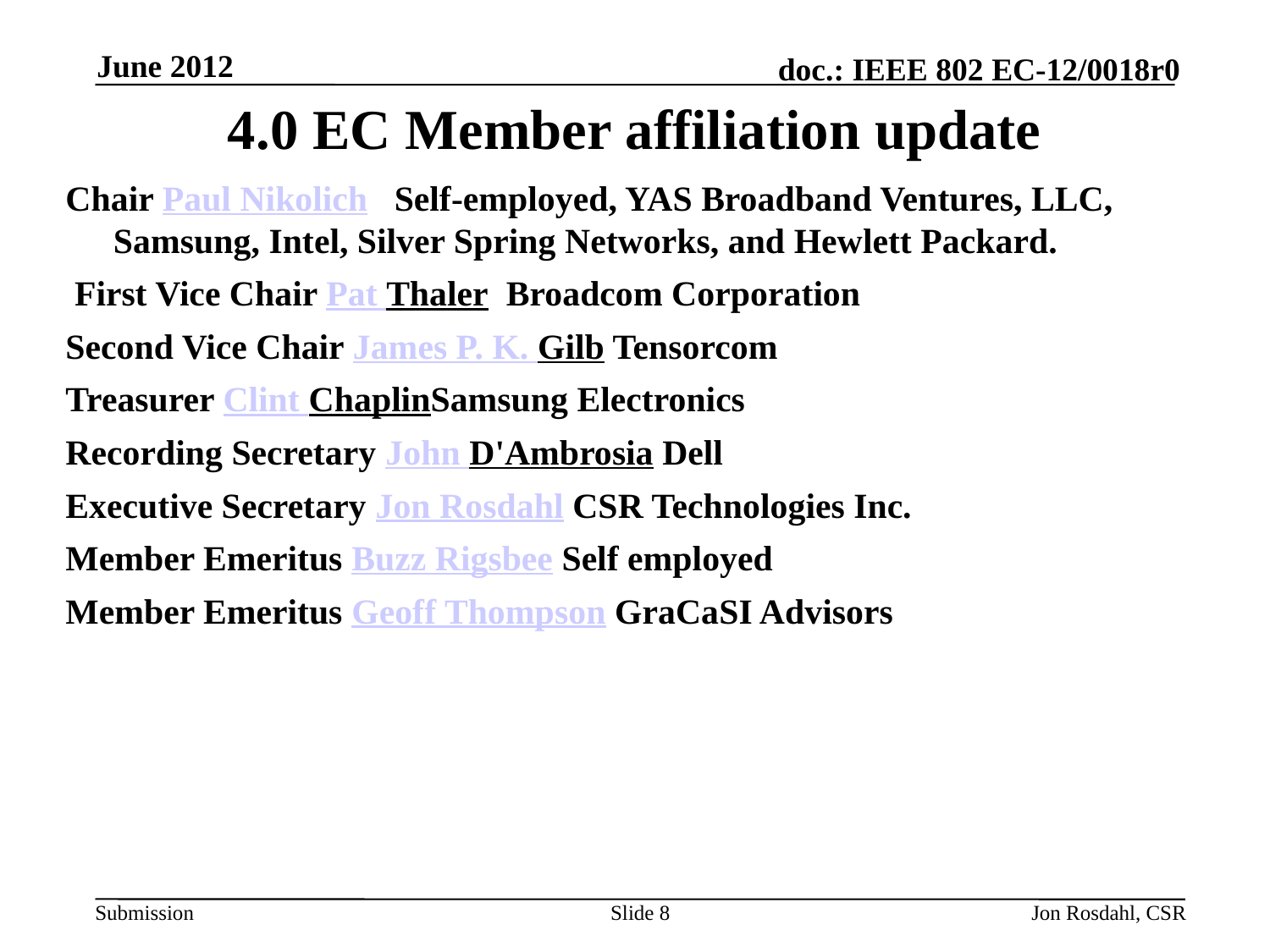

June 2012
# 4.0 EC Member affiliation update
Chair Paul Nikolich   Self-employed, YAS Broadband Ventures, LLC, Samsung, Intel, Silver Spring Networks, and Hewlett Packard.
 First Vice Chair Pat Thaler  Broadcom Corporation
Second Vice Chair James P. K. Gilb Tensorcom
Treasurer Clint ChaplinSamsung Electronics
Recording Secretary John D'Ambrosia Dell
Executive Secretary Jon Rosdahl CSR Technologies Inc.
Member Emeritus Buzz Rigsbee Self employed
Member Emeritus Geoff Thompson GraCaSI Advisors
Slide 8
Jon Rosdahl, CSR